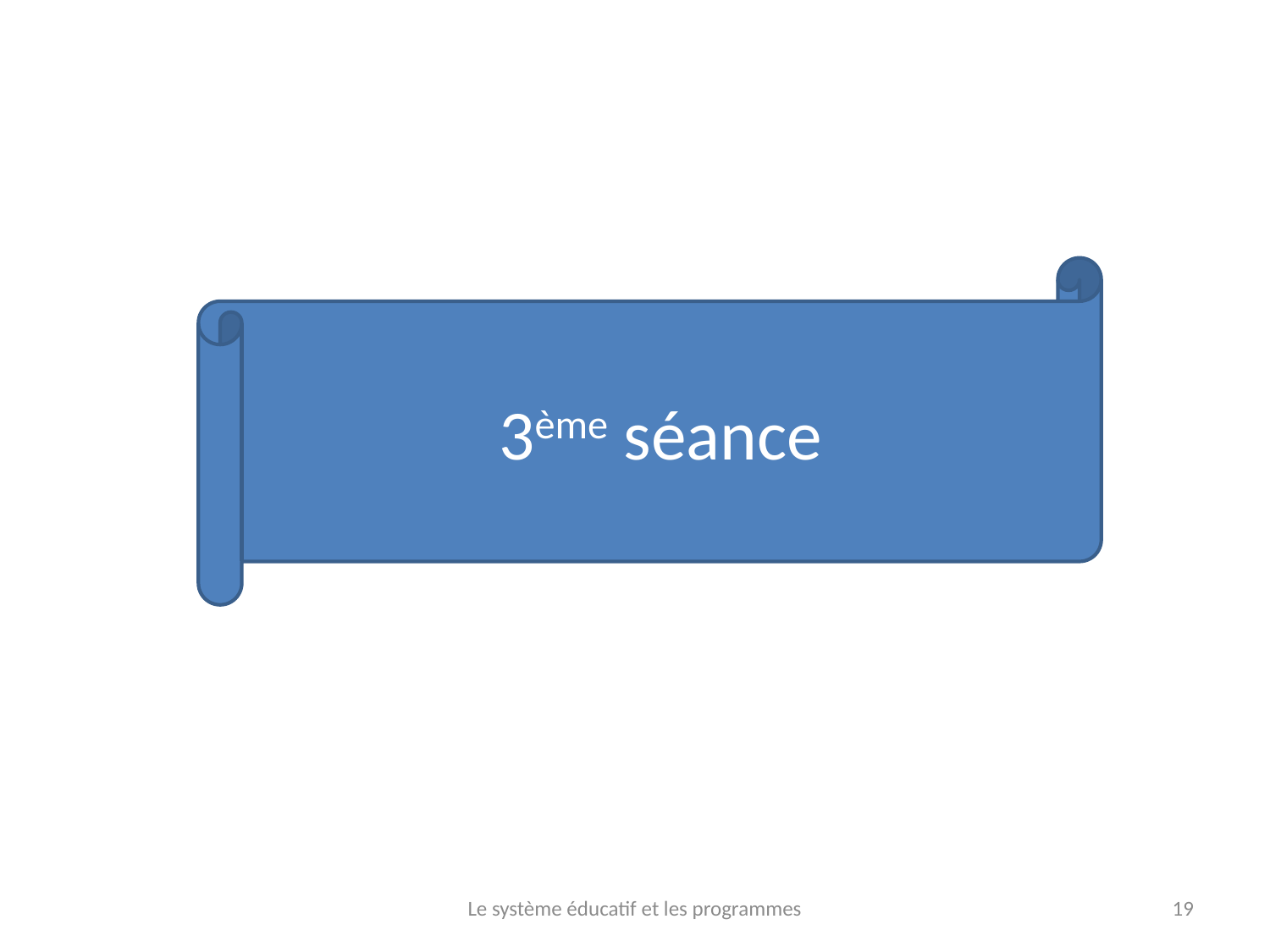

3ème séance

Le système éducatif et les programmes
19